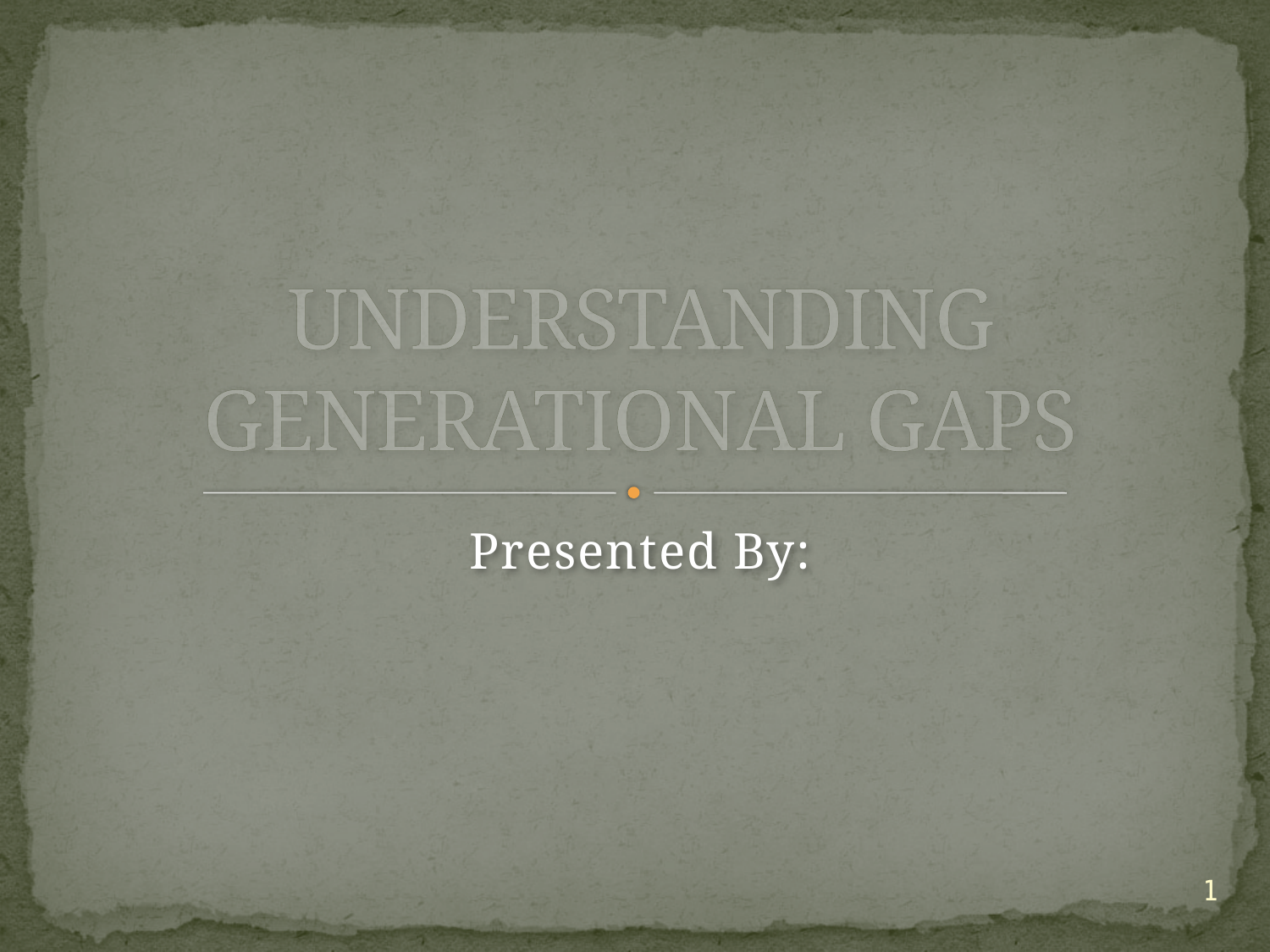

# UNDERSTANDING GENERATIONAL GAPS
Presented By:
1